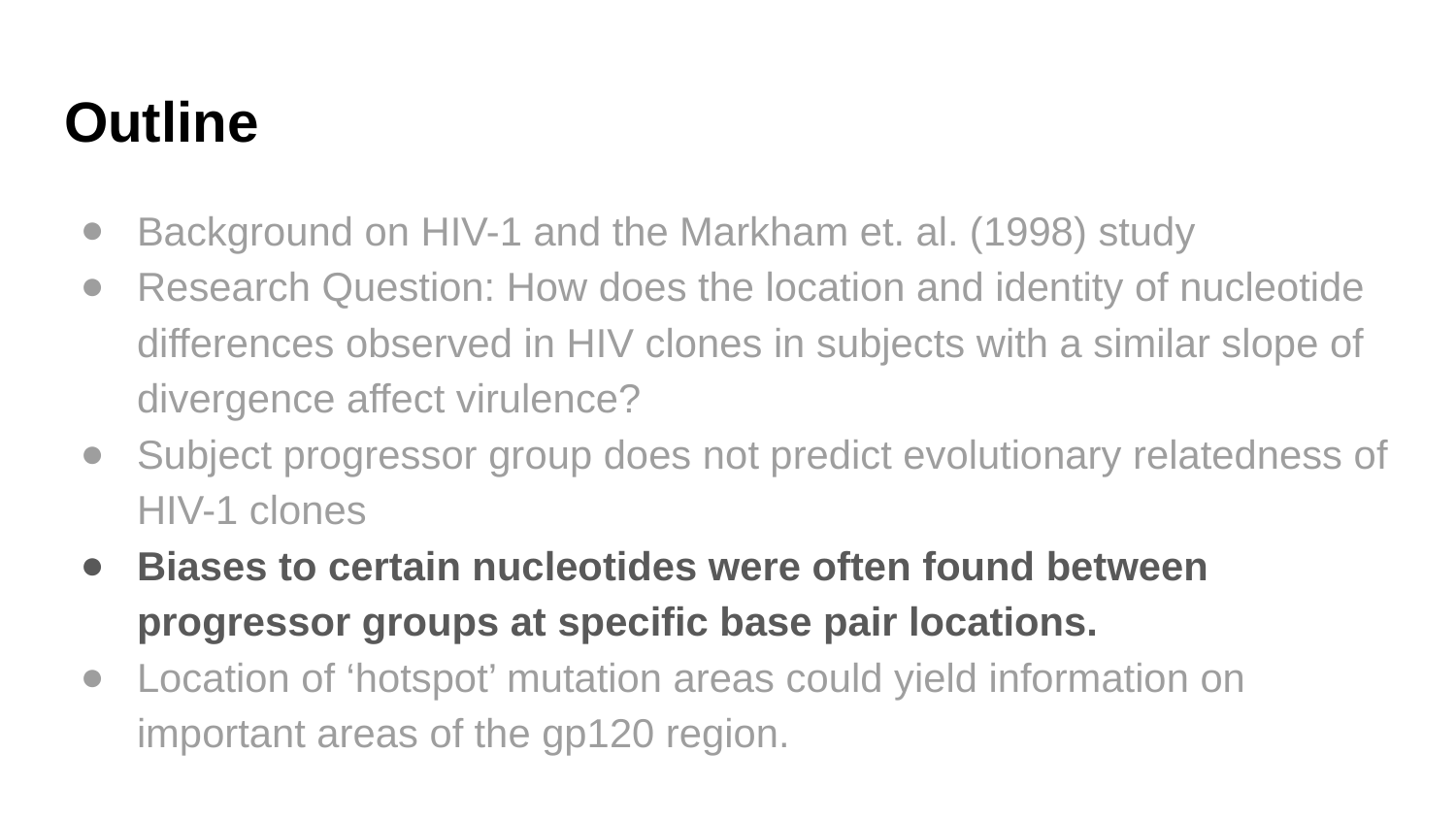

# Outline
Background on HIV-1 and the Markham et. al. (1998) study
Research Question: How does the location and identity of nucleotide differences observed in HIV clones in subjects with a similar slope of divergence affect virulence?
Subject progressor group does not predict evolutionary relatedness of HIV-1 clones
Biases to certain nucleotides were often found between progressor groups at specific base pair locations.
Location of ‘hotspot’ mutation areas could yield information on important areas of the gp120 region.